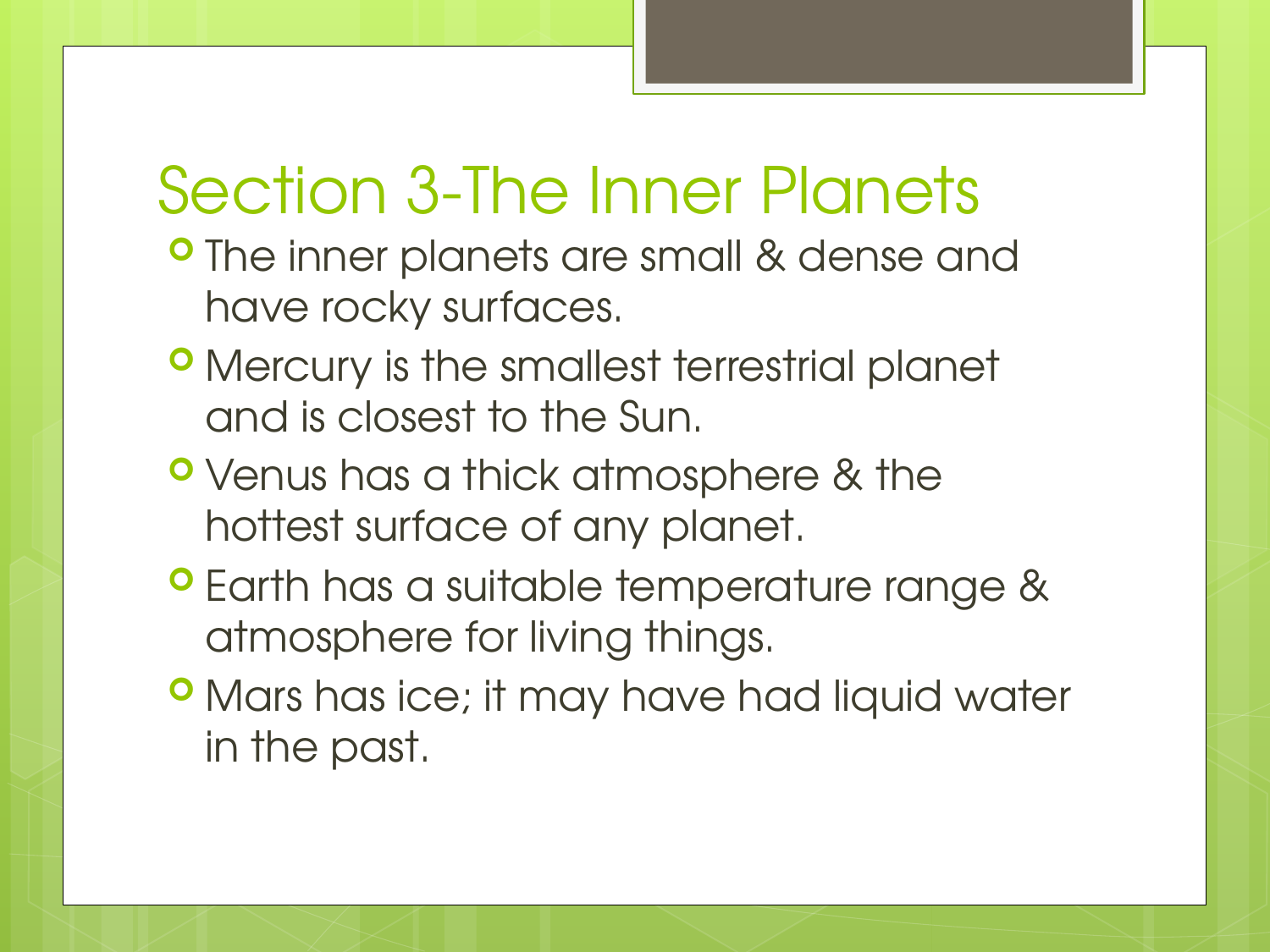

# Section 3-The Inner Planets
The inner planets are small & dense and have rocky surfaces.
Mercury is the smallest terrestrial planet and is closest to the Sun.
Venus has a thick atmosphere & the hottest surface of any planet.
Earth has a suitable temperature range & atmosphere for living things.
Mars has ice; it may have had liquid water in the past.